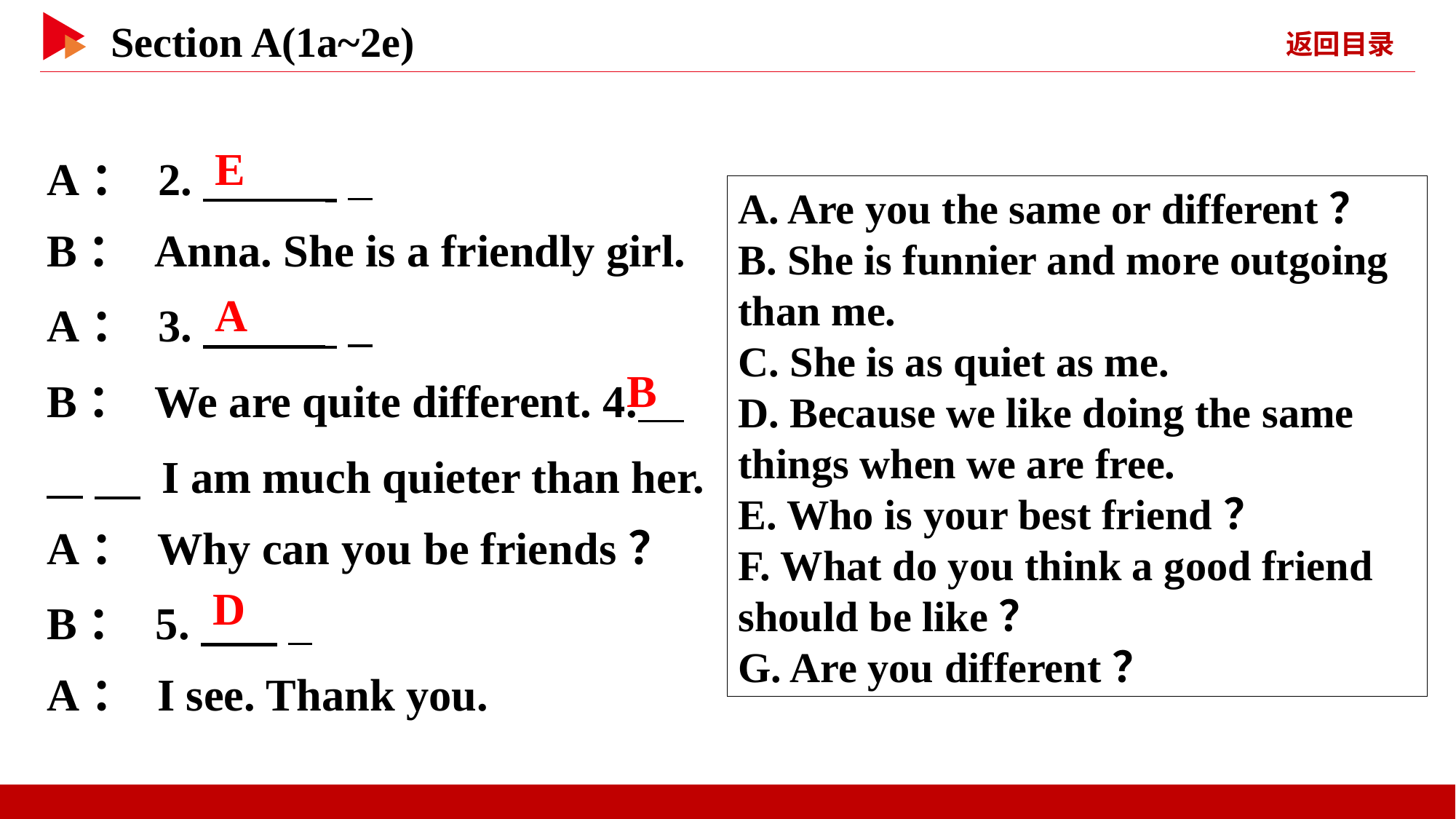

A： 2.　  　  _
B： Anna. She is a friendly girl.
A： 3.　  　  _
B： We are quite different. 4.     _ 　 I am much quieter than her.
A： Why can you be friends？
B： 5.　   _
A： I see. Thank you.
E
A. Are you the same or different？
B. She is funnier and more outgoing than me.
C. She is as quiet as me.
D. Because we like doing the same things when we are free.
E. Who is your best friend？
F. What do you think a good friend should be like？
G. Are you different？
A
B
D